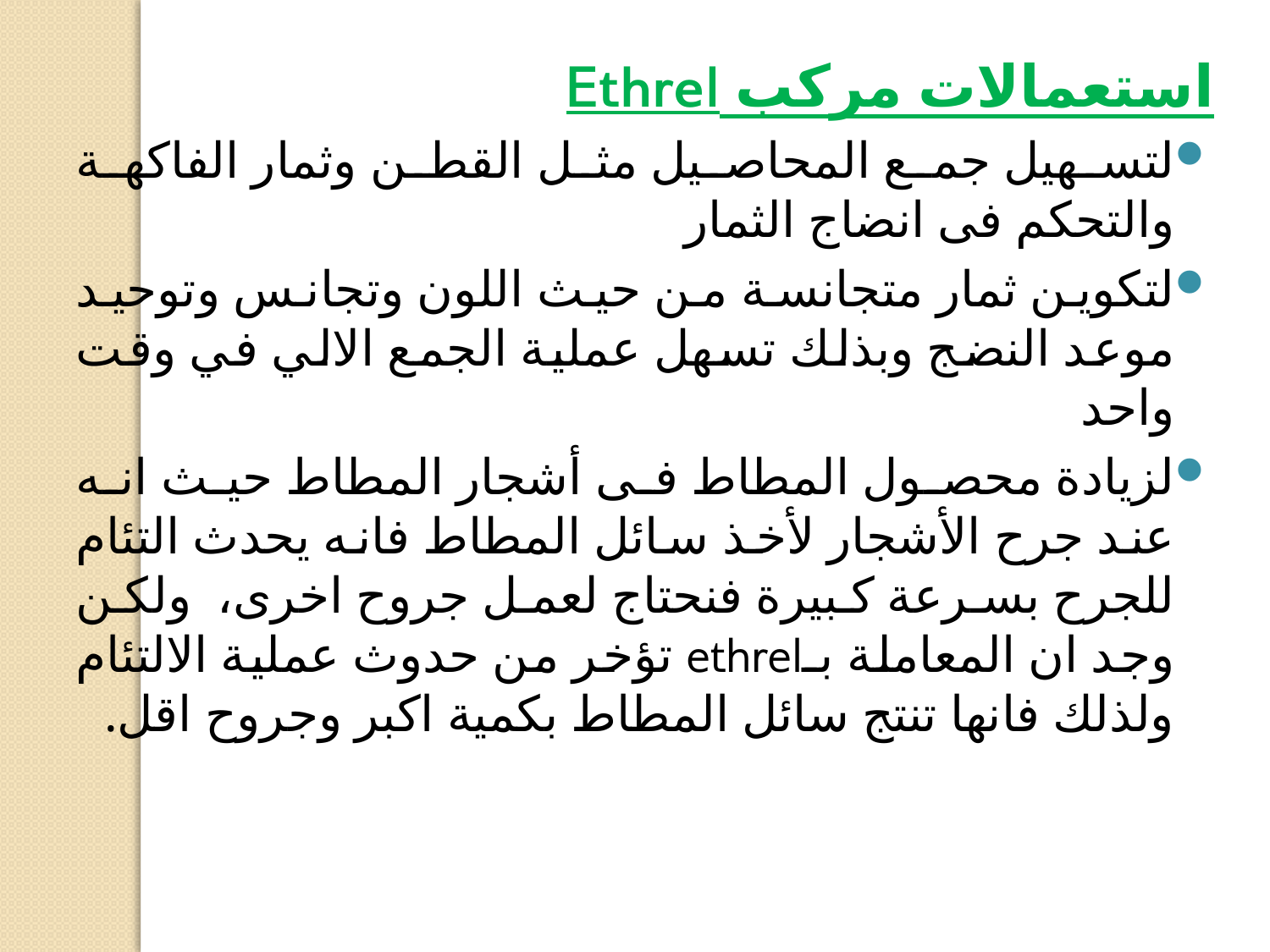

استعمالات مركب Ethrel
لتسھیل جمع المحاصیل مثل القطن وثمار الفاكھة والتحكم فى انضاج الثمار
لتكوين ثمار متجانسة من حيث اللون وتجانس وتوحيد موعد النضج وبذلك تسهل عملية الجمع الالي في وقت واحد
لزیادة محصول المطاط فى أشجار المطاط حيث انه عند جرح الأشجار لأخذ سائل المطاط فانه يحدث التئام للجرح بسرعة كبيرة فنحتاج لعمل جروح اخرى،  ولكن وجد ان المعاملة بـethrel تؤخر من حدوث عملية الالتئام ولذلك فانها تنتج سائل المطاط بكمية اكبر وجروح اقل.